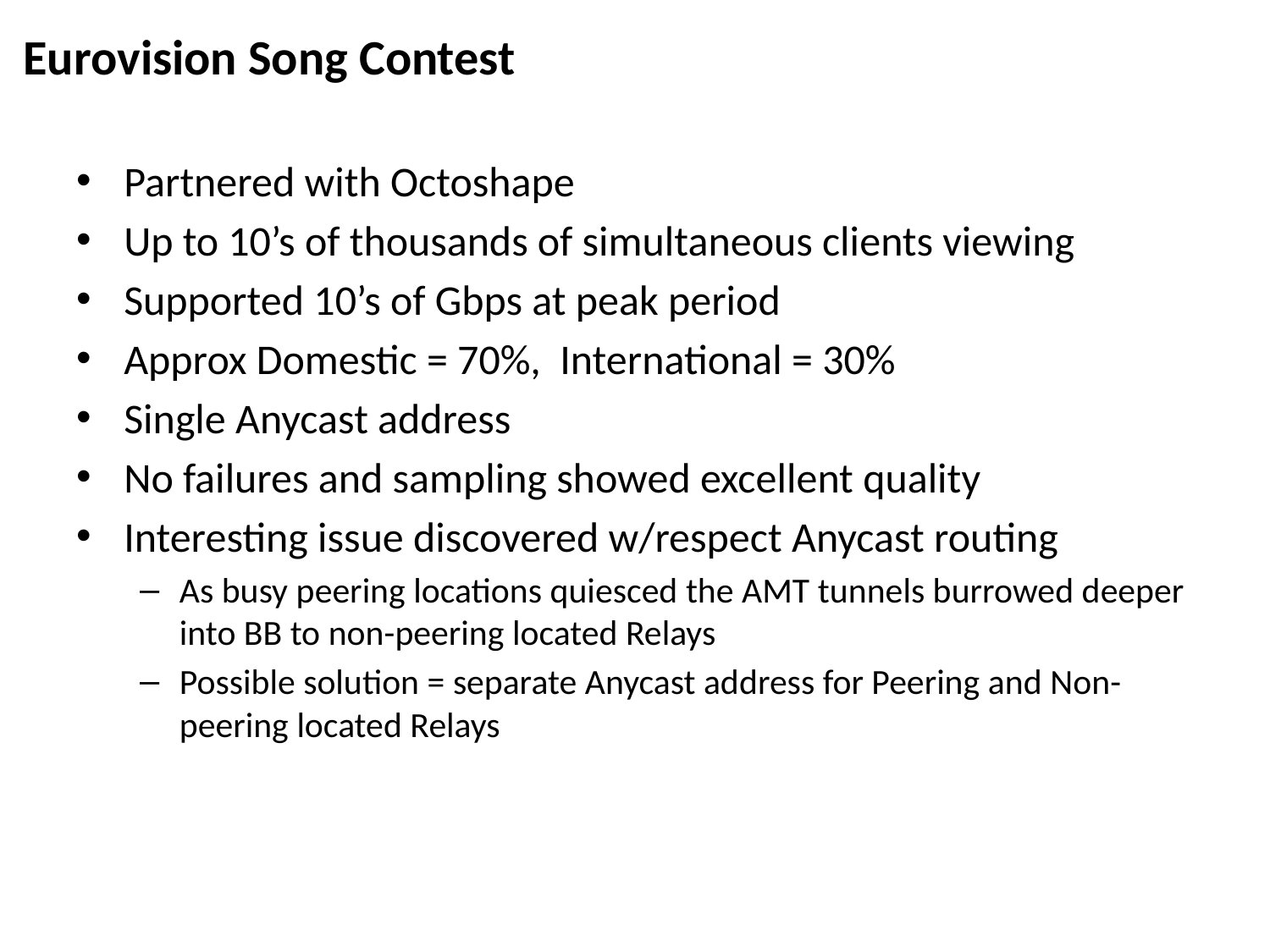

# Eurovision Song Contest
Partnered with Octoshape
Up to 10’s of thousands of simultaneous clients viewing
Supported 10’s of Gbps at peak period
Approx Domestic = 70%,  International = 30%
Single Anycast address
No failures and sampling showed excellent quality
Interesting issue discovered w/respect Anycast routing
As busy peering locations quiesced the AMT tunnels burrowed deeper into BB to non-peering located Relays
Possible solution = separate Anycast address for Peering and Non-peering located Relays